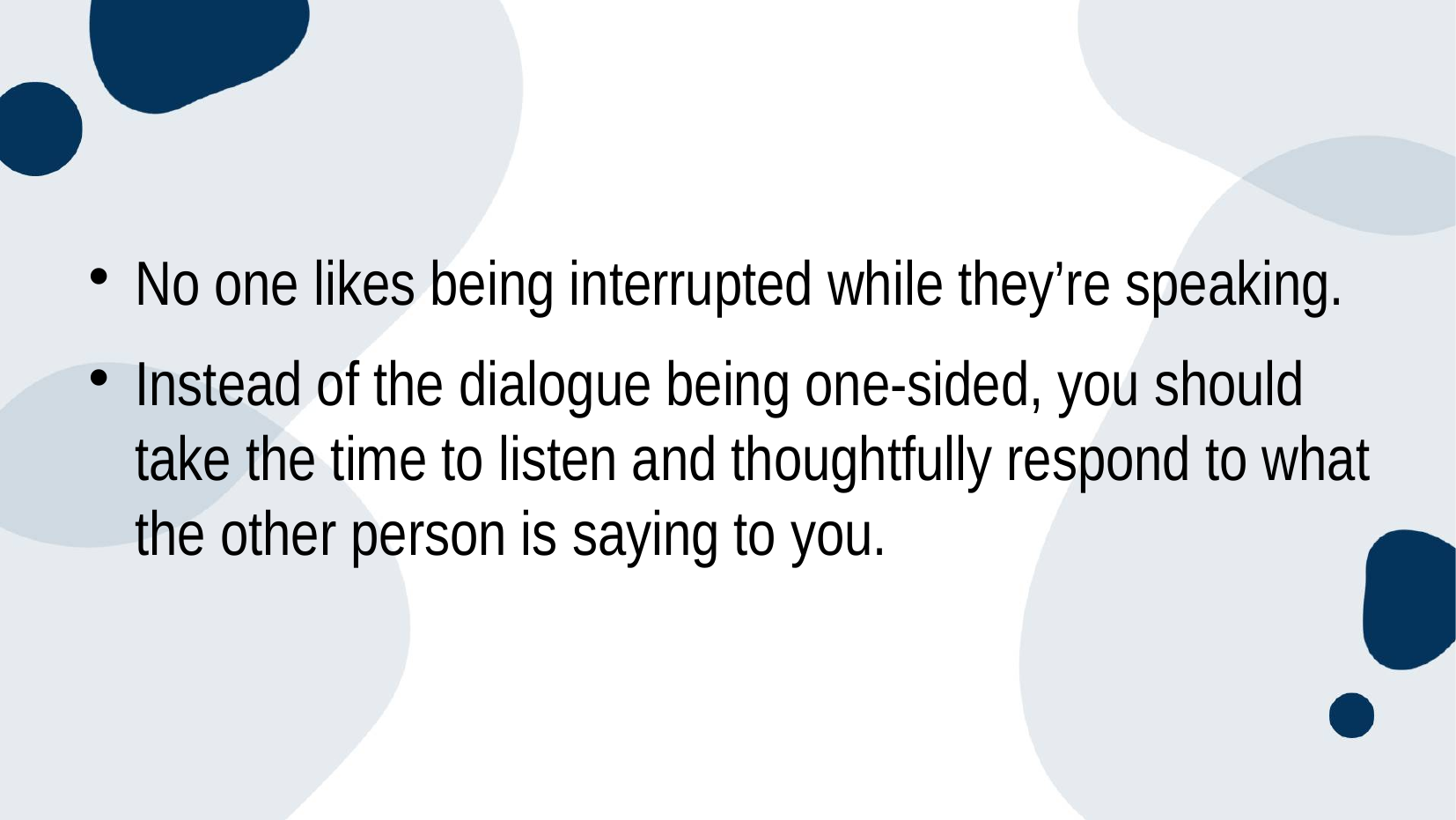

#
No one likes being interrupted while they’re speaking.
Instead of the dialogue being one-sided, you should take the time to listen and thoughtfully respond to what the other person is saying to you.